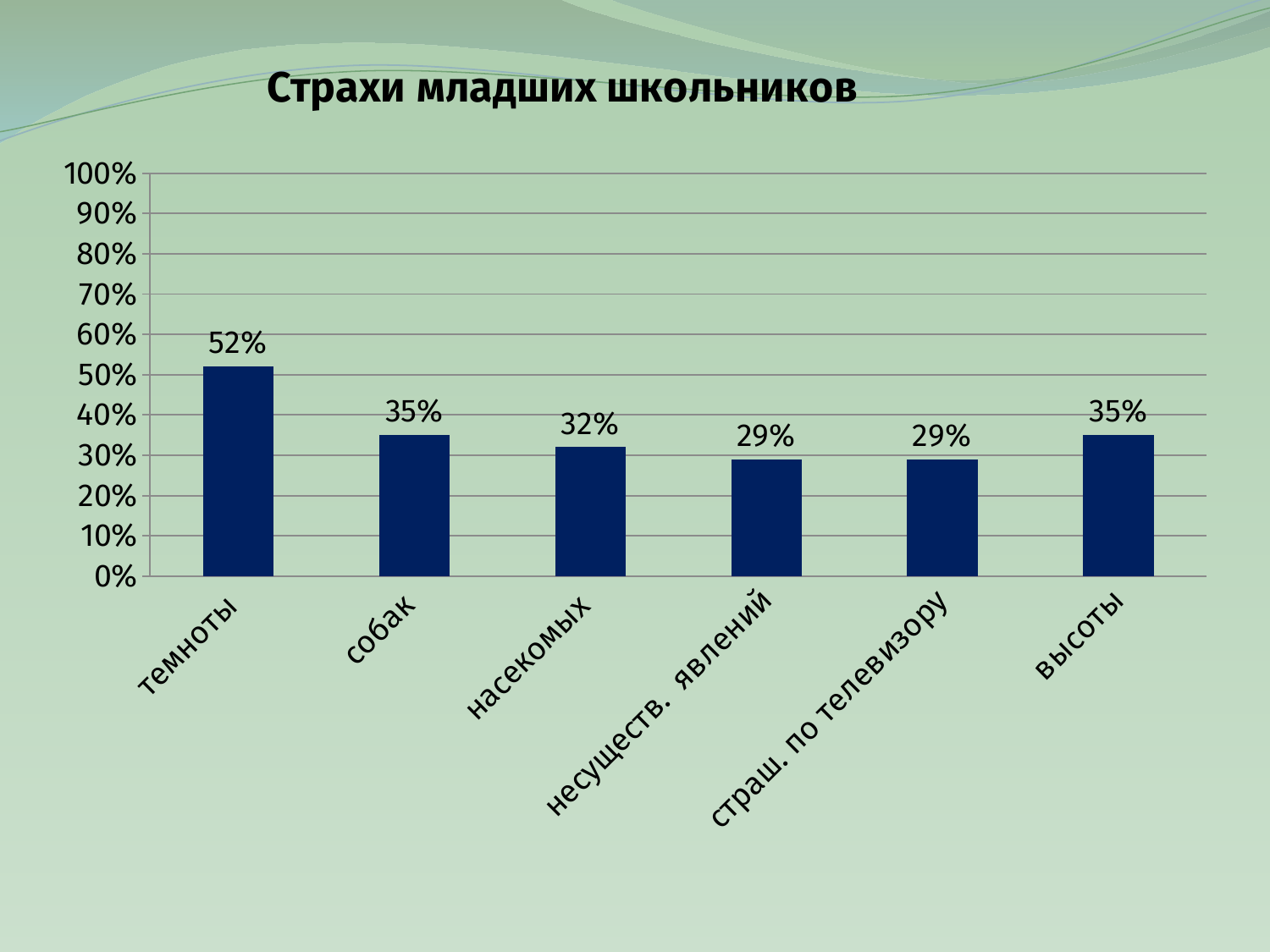

### Chart: Страхи младших школьников

| Category |  |
|---|---|
| темноты  | 0.52 |
| собак  | 0.35000000000000003 |
| насекомых  | 0.32000000000000006 |
| несуществ.  явлений | 0.29000000000000004 |
| страш. по телевизору | 0.29000000000000004 |
| высоты | 0.35000000000000003 |